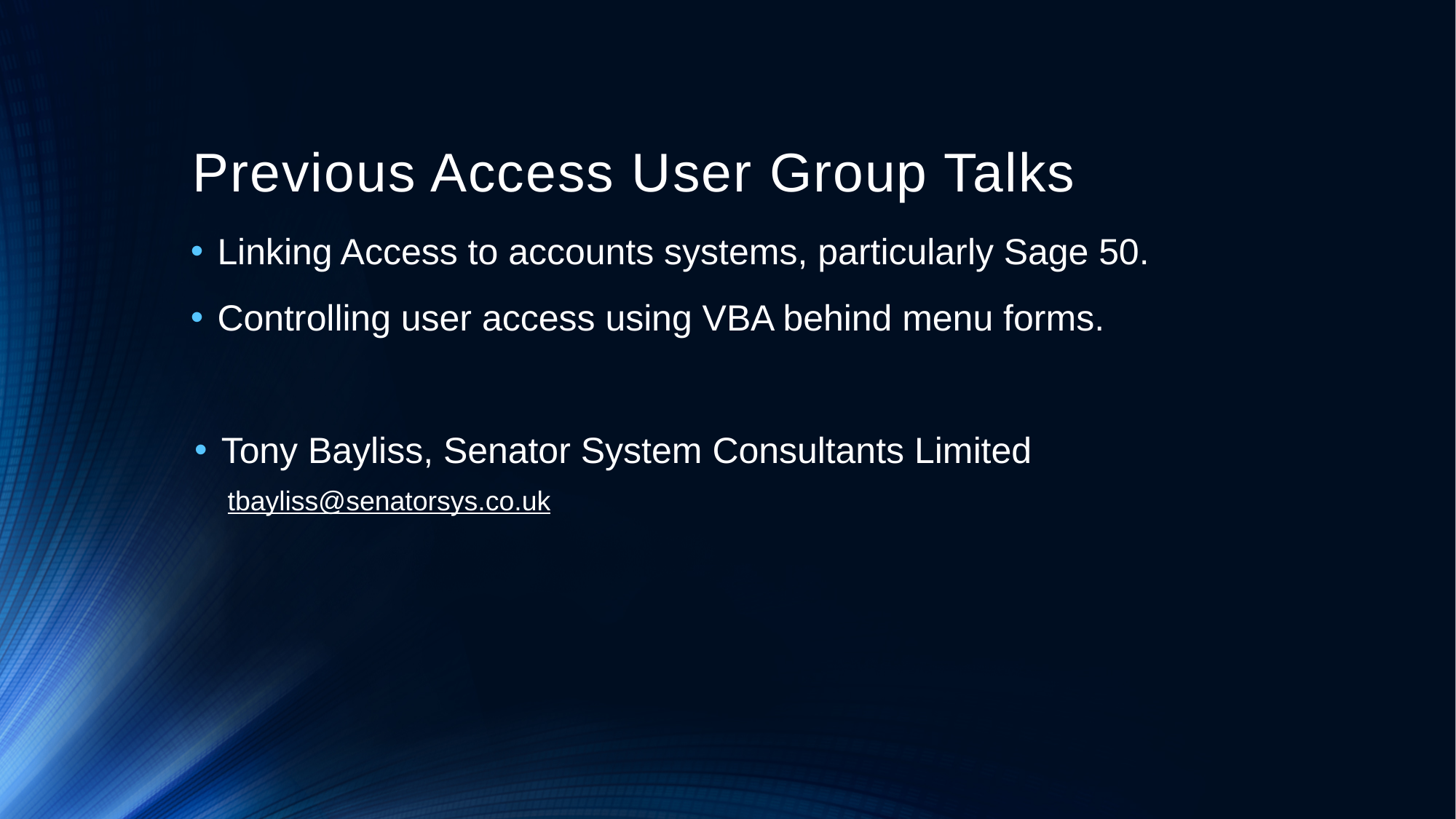

# Previous Access User Group Talks
Linking Access to accounts systems, particularly Sage 50.
Controlling user access using VBA behind menu forms.
Tony Bayliss, Senator System Consultants Limited
tbayliss@senatorsys.co.uk